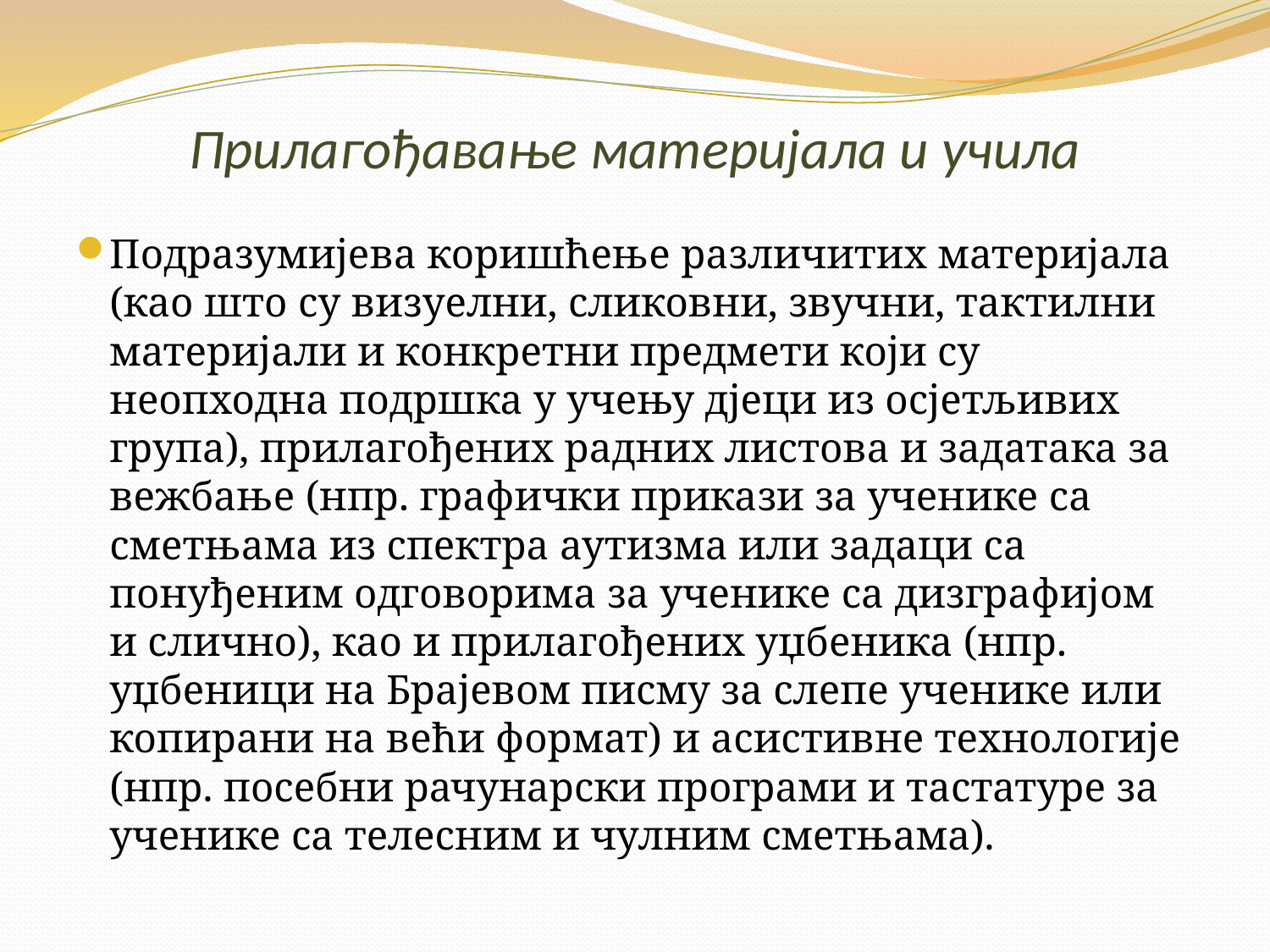

# Прилагођавање материјала и учила
Подразумијева коришћење различитих материјала (као што су визуелни, сликовни, звучни, тактилни материјали и конкретни предмети који су неопходна подршка у учењу дјеци из осјетљивих група), прилагођених радних листова и задатака за вежбање (нпр. графички прикази за ученике са сметњама из спектра аутизма или задаци са понуђеним одговорима за ученике са дизграфијом и слично), као и прилагођених уџбеника (нпр. уџбеници на Брајевом писму за слепе ученике или копирани на већи формат) и асистивне технологије (нпр. посебни рачунарски програми и тастатуре за ученике са телесним и чулним сметњама).